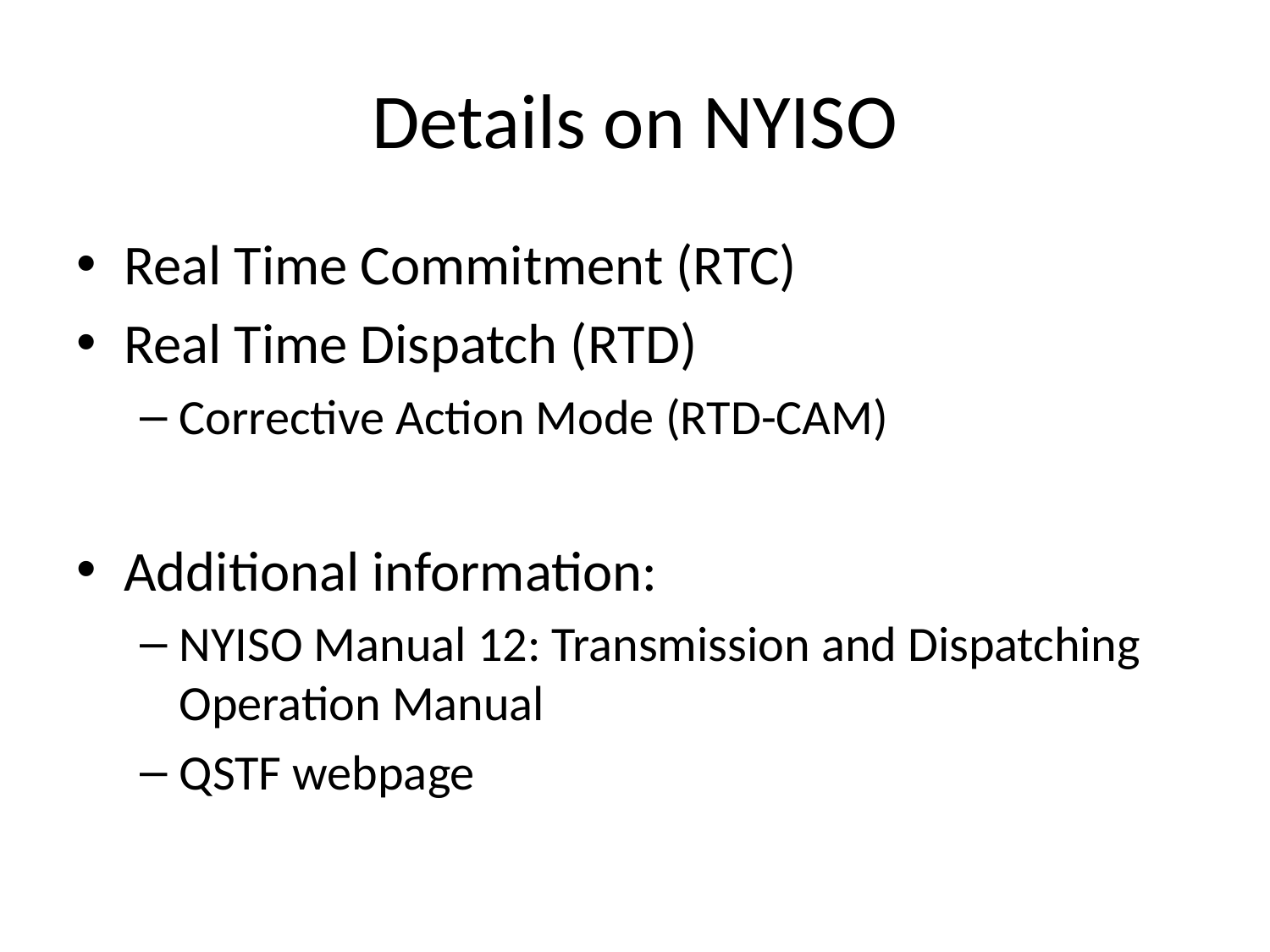

# Details on NYISO
Real Time Commitment (RTC)
Real Time Dispatch (RTD)
Corrective Action Mode (RTD-CAM)

Additional information:
NYISO Manual 12: Transmission and Dispatching Operation Manual
QSTF webpage